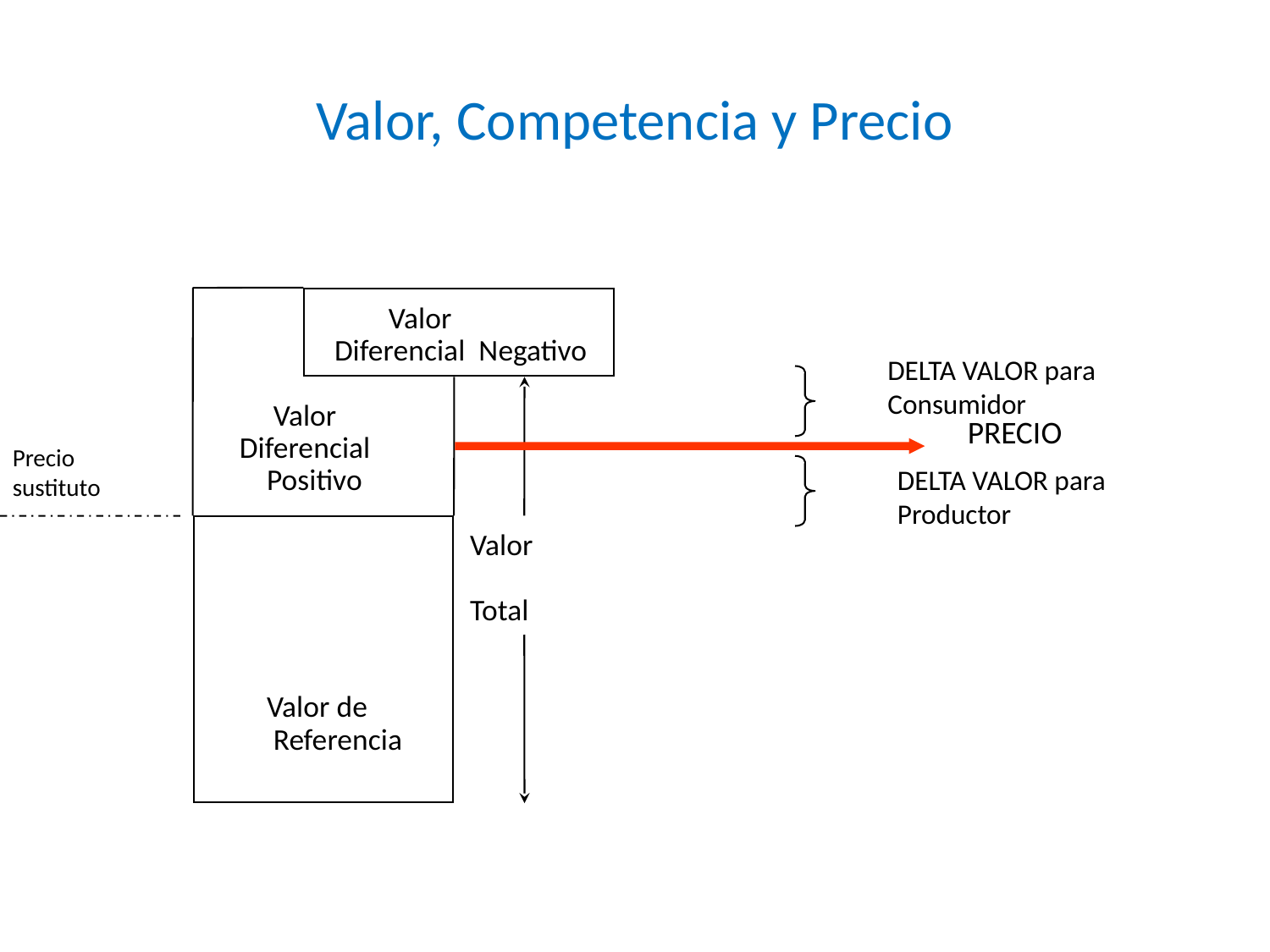

# Valor, Competencia y Precio

                          Valor
                  Diferencial  Negativo

         Valor
    Diferencial
        Positivo

                                      Valor

                                      Total

        Valor de
         Referencia
DELTA VALOR para Consumidor

PRECIO
Precio sustituto

DELTA VALOR para Productor